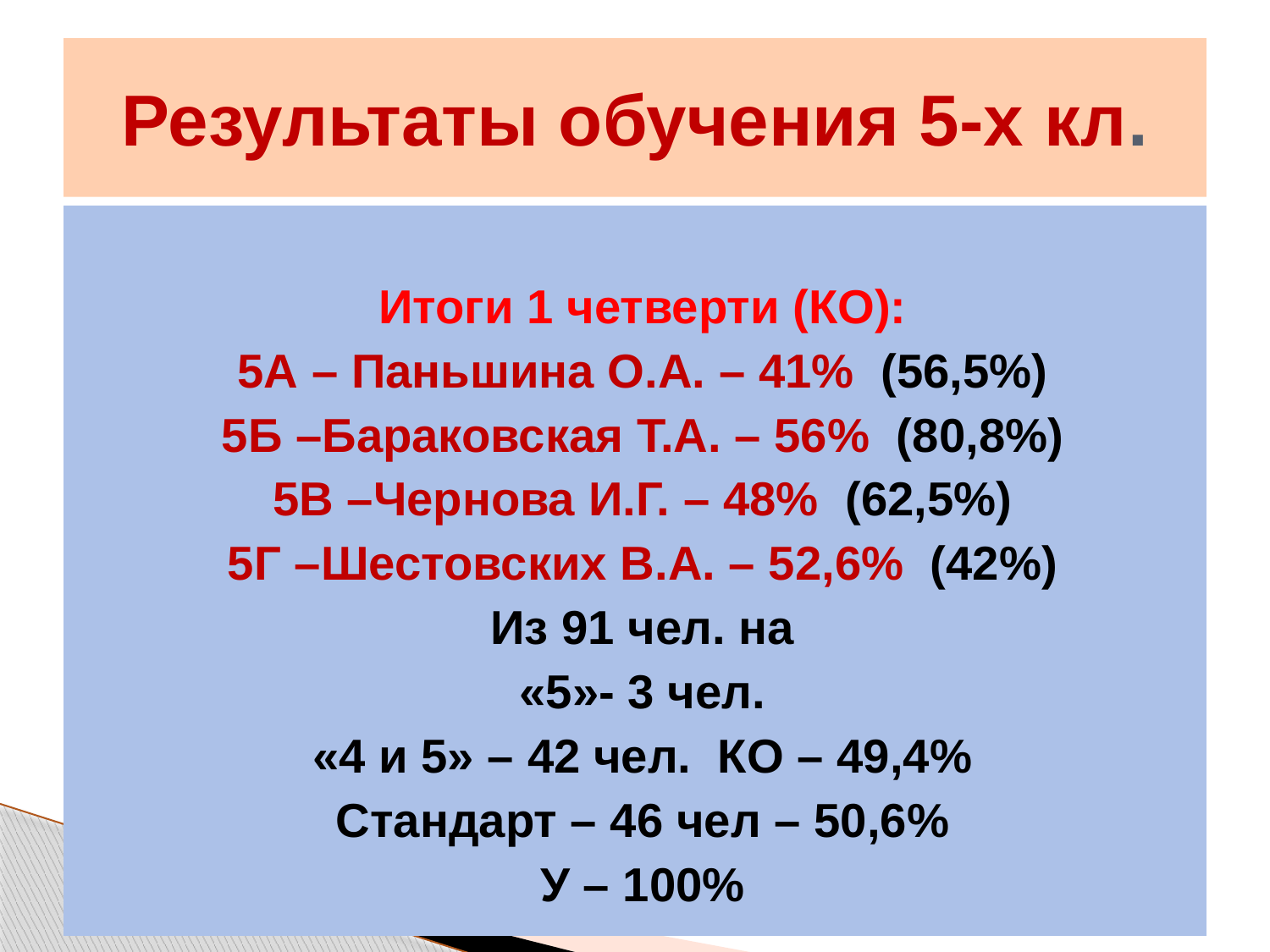

# Результаты обучения 5-х кл.

Итоги 1 четверти (КО):
5А – Паньшина О.А. – 41%  (56,5%)
5Б –Бараковская Т.А. – 56%  (80,8%)
5В –Чернова И.Г. – 48%  (62,5%)
5Г –Шестовских В.А. – 52,6%  (42%)
Из 91 чел. на
«5»- 3 чел.
«4 и 5» – 42 чел.  КО – 49,4%
Стандарт – 46 чел – 50,6%
У – 100%